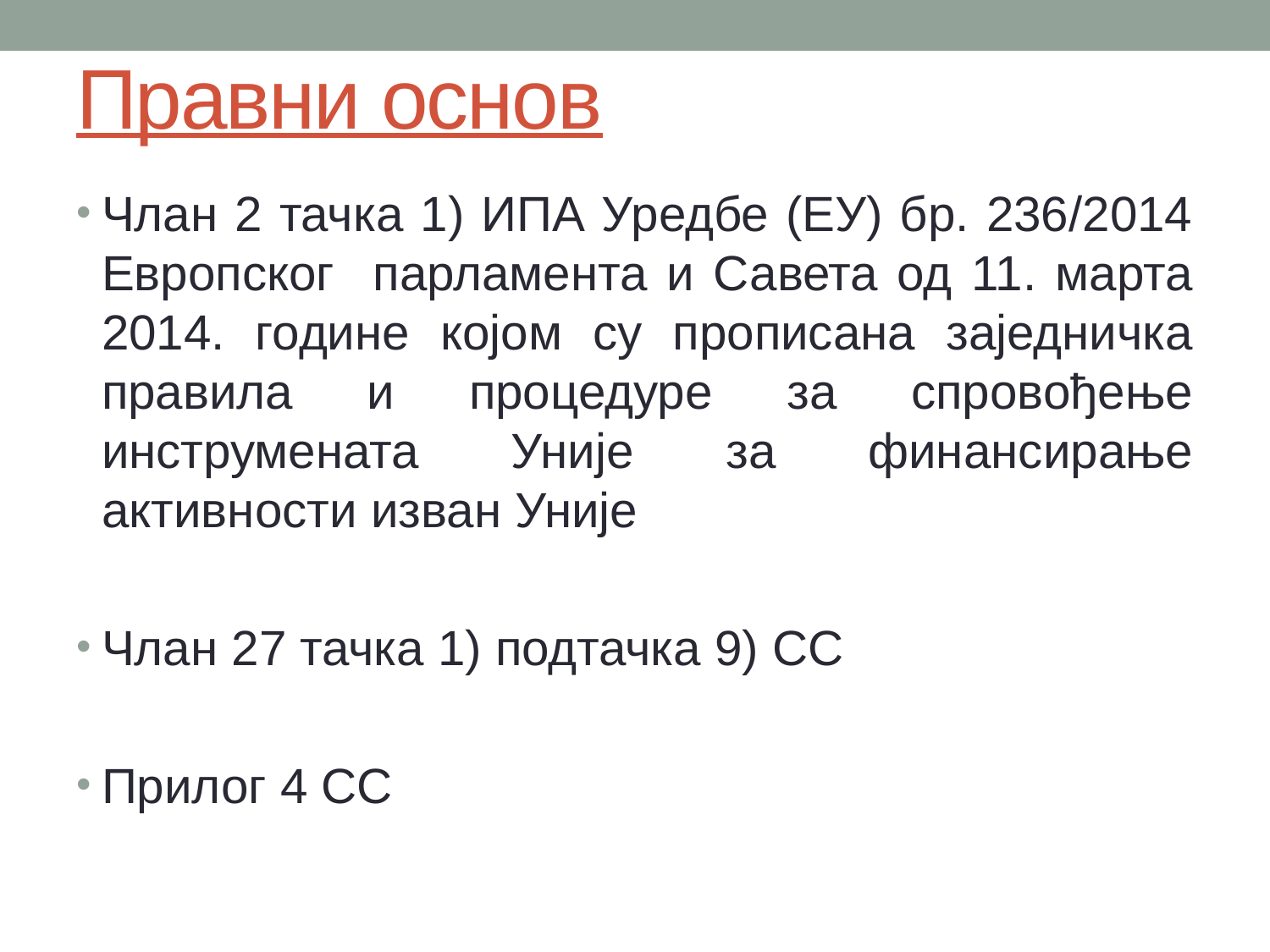

# Правни основ
Члан 2 тачка 1) ИПА Уредбе (EУ) бр. 236/2014 Европског  парламента и Савета од 11. марта 2014. године којом су прописана заједничка правила и процедуре за спровођење инструмената Уније за финансирање активности изван Уније

Члан 27 тачка 1) подтачка 9) СС

Прилог 4 СС